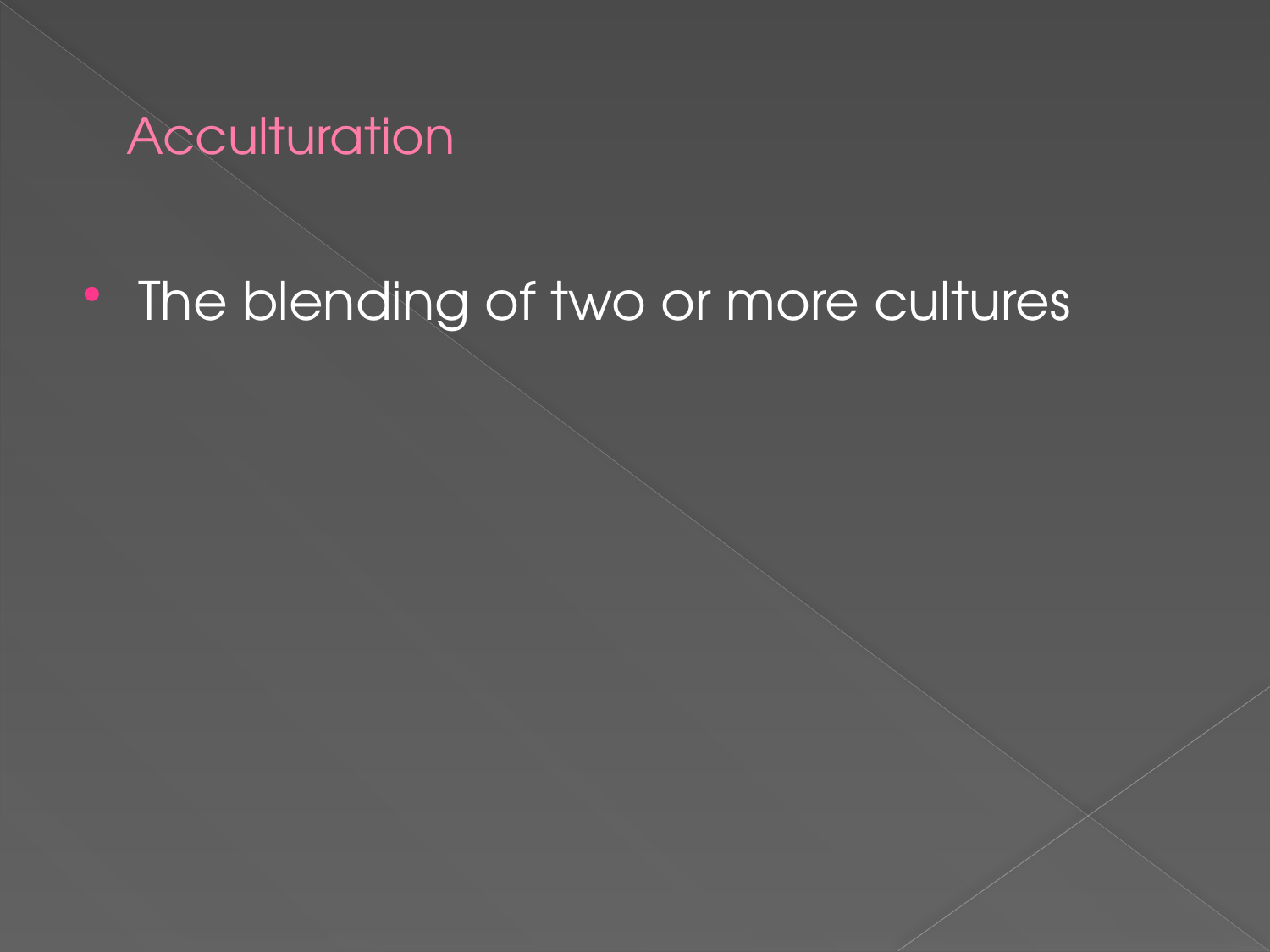

# Acculturation
The blending of two or more cultures